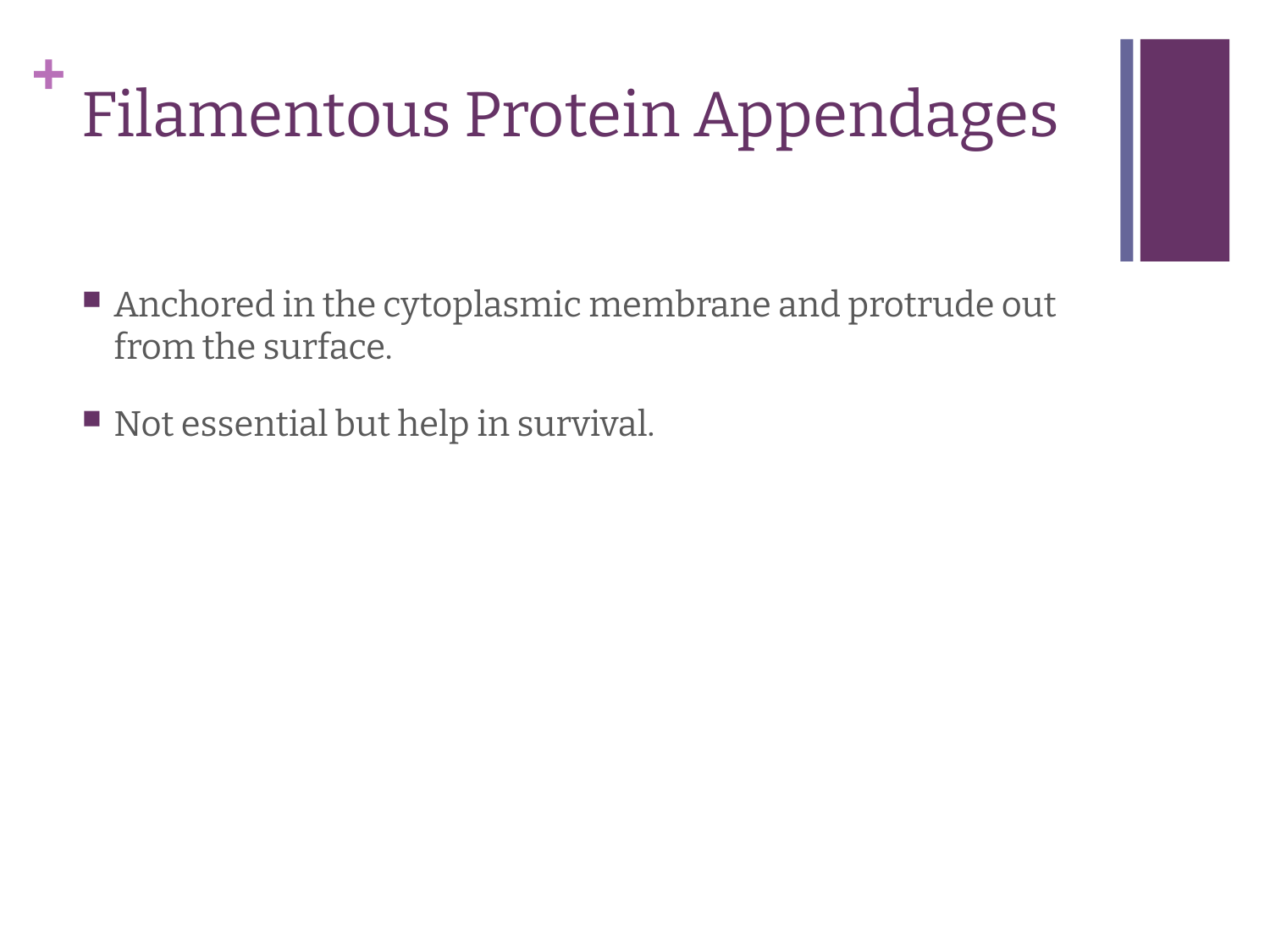

# Filamentous Protein Appendages
Anchored in the cytoplasmic membrane and protrude out from the surface.
Not essential but help in survival.